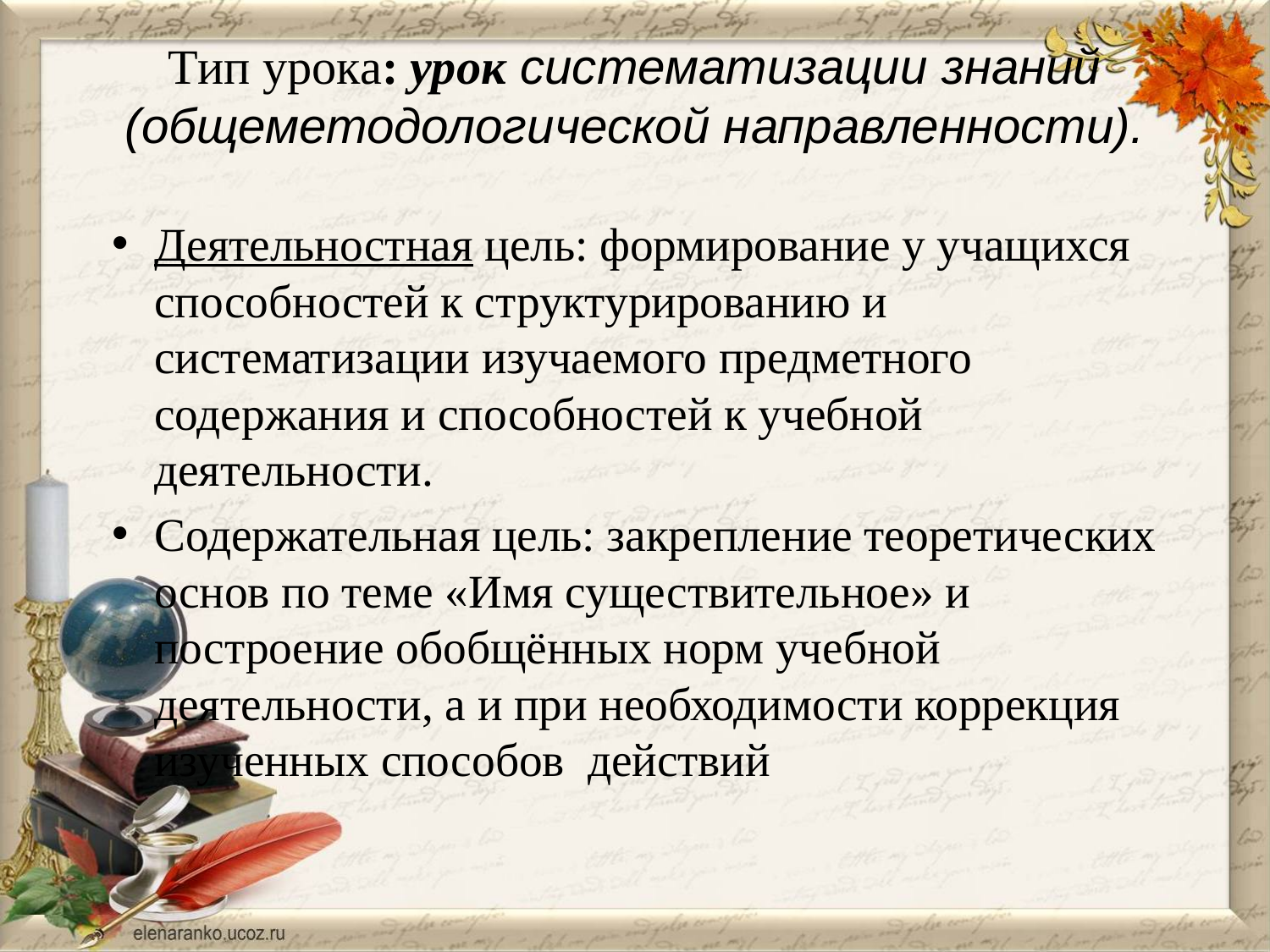

# Тип урока: урок систематизации знаний (общеметодологической направленности).
Деятельностная цель: формирование у учащихся способностей к структурированию и систематизации изучаемого предметного содержания и способностей к учебной деятельности.
Содержательная цель: закрепление теоретических основ по теме «Имя существительное» и построение обобщённых норм учебной деятельности, а и при необходимости коррекция изученных способов  действий